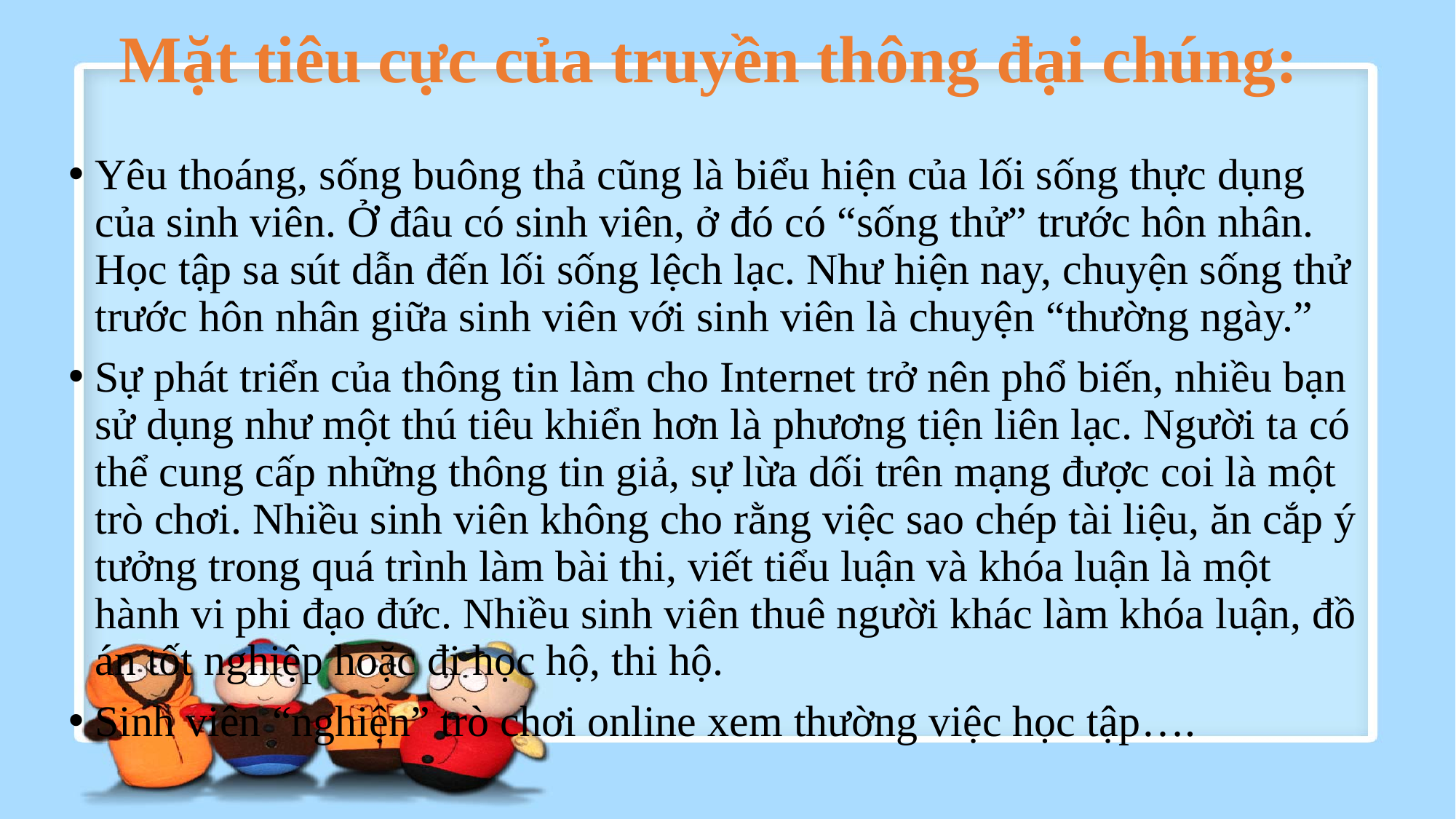

# Mặt tiêu cực của truyền thông đại chúng:
Yêu thoáng, sống buông thả cũng là biểu hiện của lối sống thực dụng của sinh viên. Ở đâu có sinh viên, ở đó có “sống thử” trước hôn nhân. Học tập sa sút dẫn đến lối sống lệch lạc. Như hiện nay, chuyện sống thử trước hôn nhân giữa sinh viên với sinh viên là chuyện “thường ngày.”
Sự phát triển của thông tin làm cho Internet trở nên phổ biến, nhiều bạn sử dụng như một thú tiêu khiển hơn là phương tiện liên lạc. Người ta có thể cung cấp những thông tin giả, sự lừa dối trên mạng được coi là một trò chơi. Nhiều sinh viên không cho rằng việc sao chép tài liệu, ăn cắp ý tưởng trong quá trình làm bài thi, viết tiểu luận và khóa luận là một hành vi phi đạo đức. Nhiều sinh viên thuê người khác làm khóa luận, đồ án tốt nghiệp hoặc đi học hộ, thi hộ.
Sinh viên “nghiện” trò chơi online xem thường việc học tập….